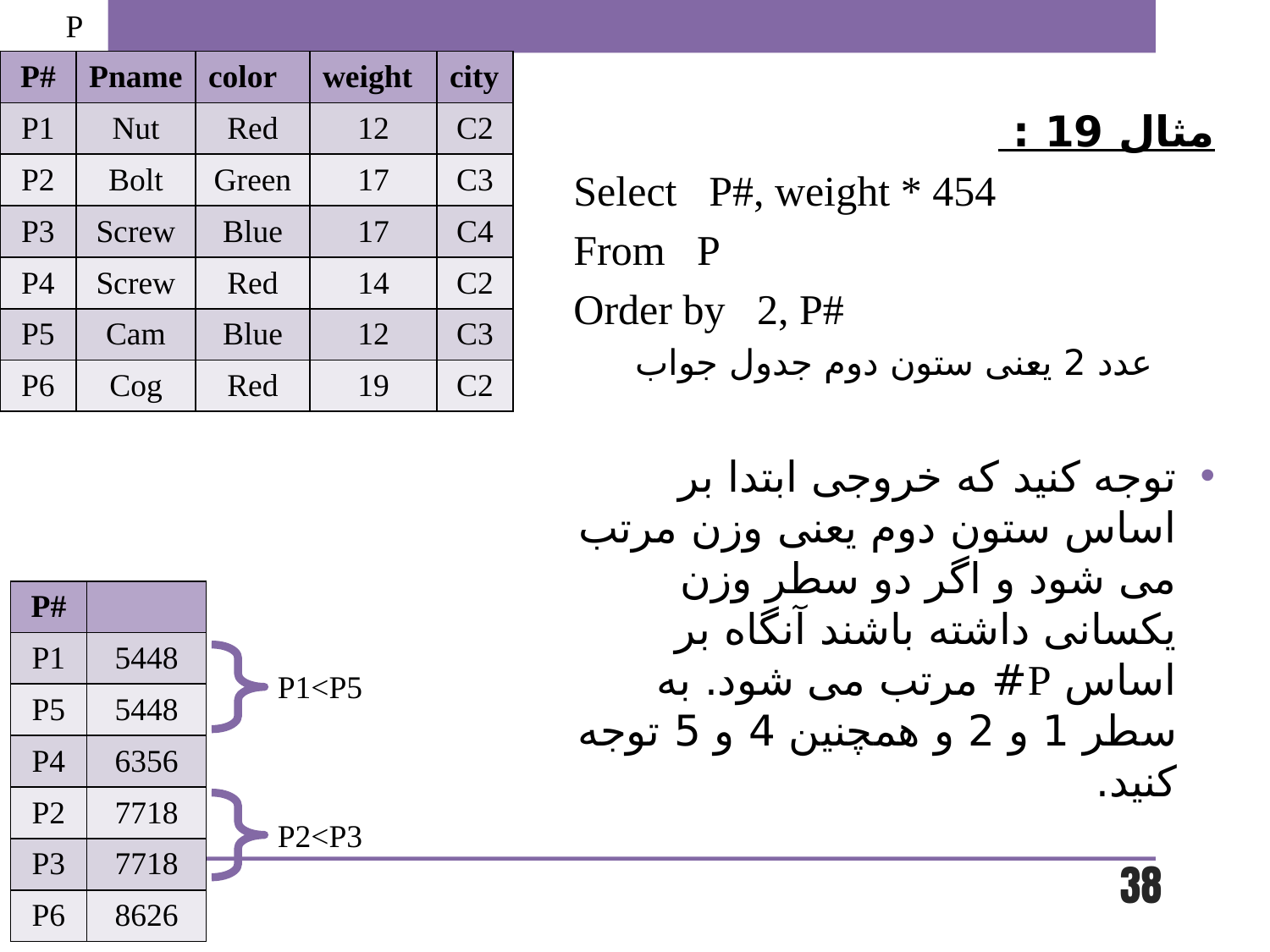

P
| P# | Pname | color | weight | city |
| --- | --- | --- | --- | --- |
| P1 | Nut | Red | 12 | C2 |
| P2 | Bolt | Green | 17 | C3 |
| P3 | Screw | Blue | 17 | C4 |
| P4 | Screw | Red | 14 | C2 |
| P5 | Cam | Blue | 12 | C3 |
| P6 | Cog | Red | 19 | C2 |
مثال 19 :
Select   P#, weight * 454
From   P
Order by   2, P#
عدد 2 یعنی ستون دوم جدول جواب

توجه کنید که خروجی ابتدا بر اساس ستون دوم یعنی وزن مرتب می شود و اگر دو سطر وزن یکسانی داشته باشند آنگاه بر اساس P# مرتب می شود. به سطر 1 و 2 و همچنین 4 و 5 توجه کنید.
| P# |  |
| --- | --- |
| P1 | 5448 |
| P5 | 5448 |
| P4 | 6356 |
| P2 | 7718 |
| P3 | 7718 |
| P6 | 8626 |

P1<P5

P2<P3
38